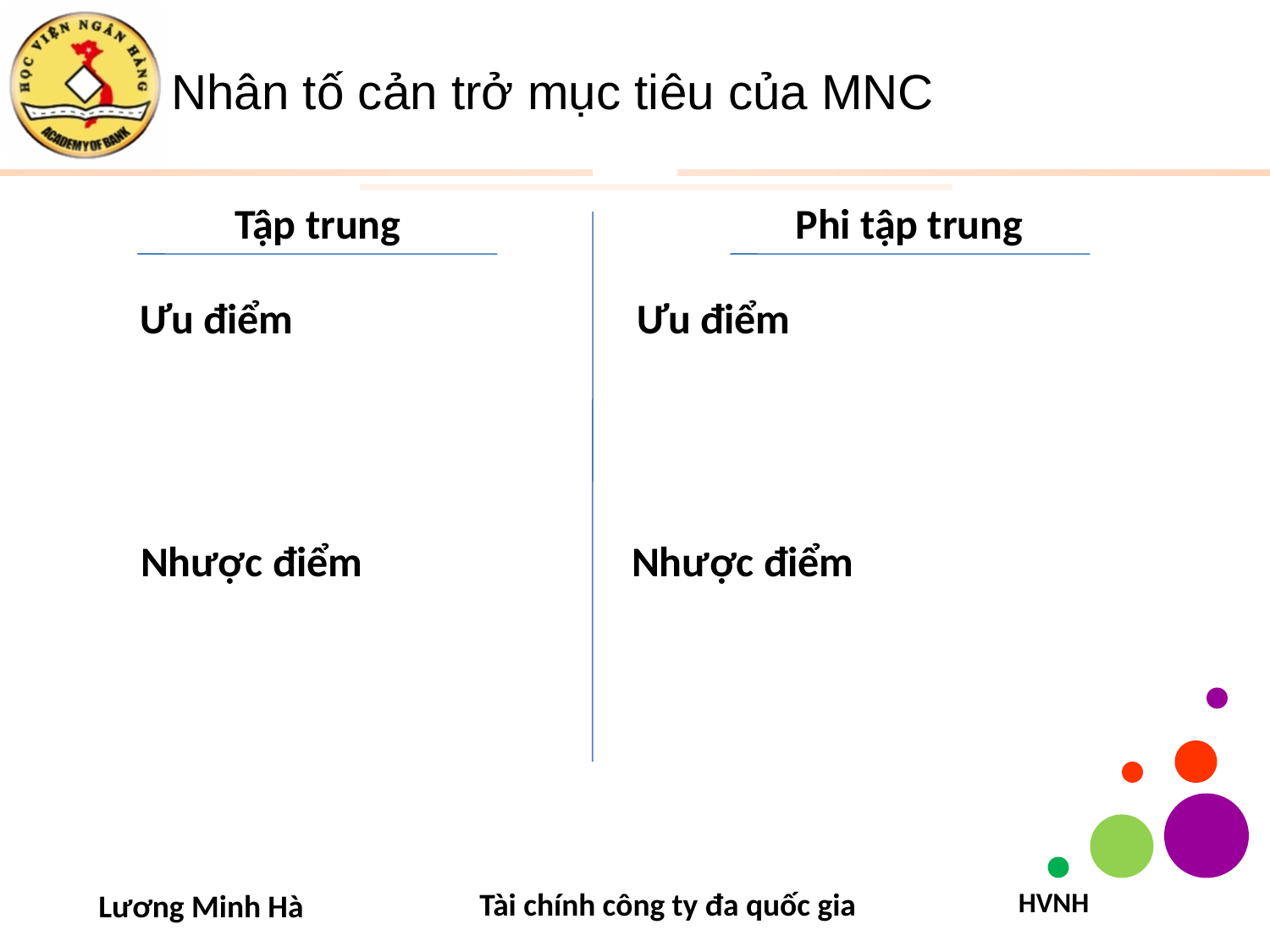

# Nhân tố cản trở mục tiêu của MNC
Tập trung
Phi tập trung
Ưu điểm
Ưu điểm
Nhược điểm
Nhược điểm